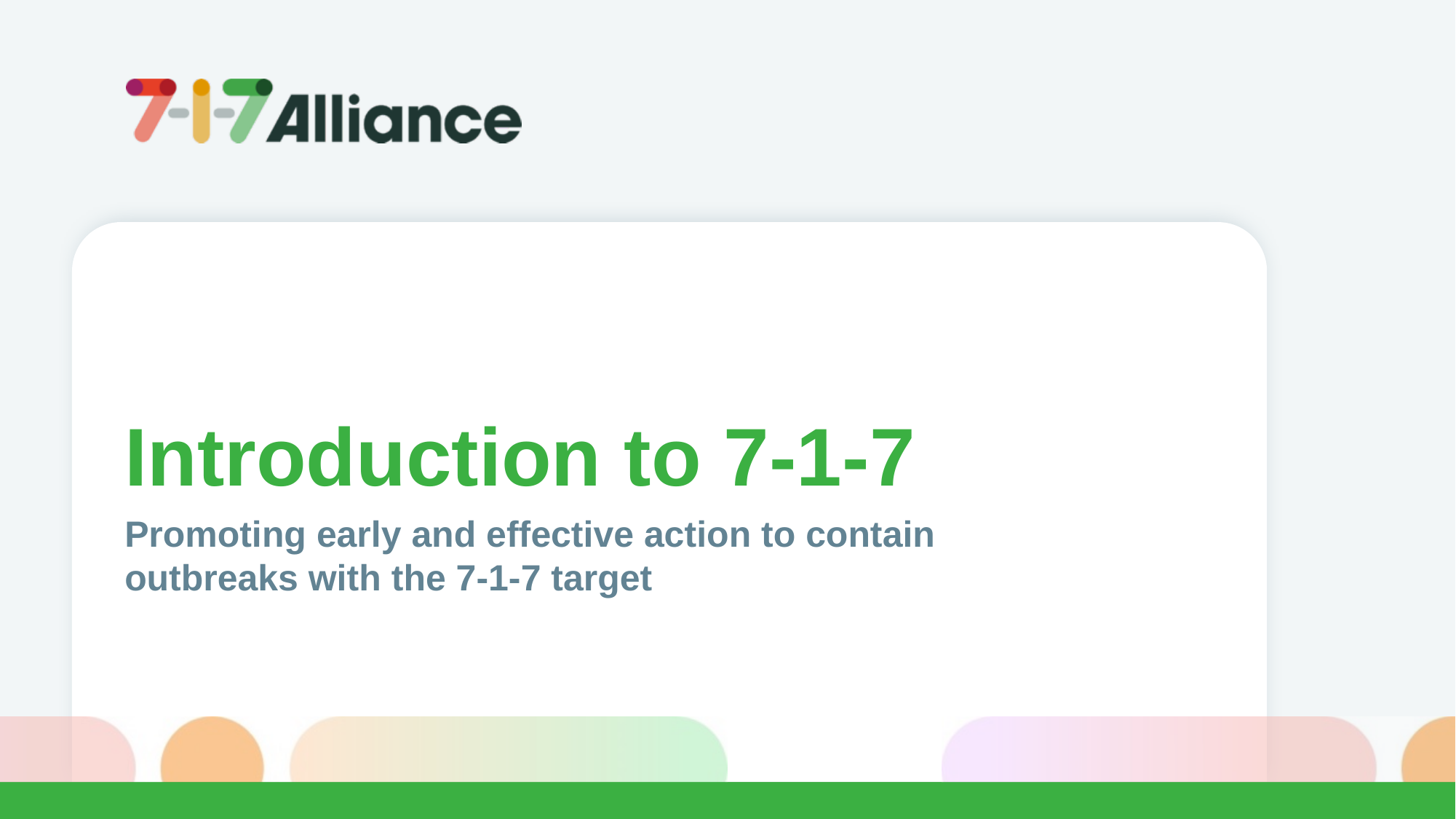

Introduction to 7-1-7
Promoting early and effective action to contain outbreaks with the 7-1-7 target